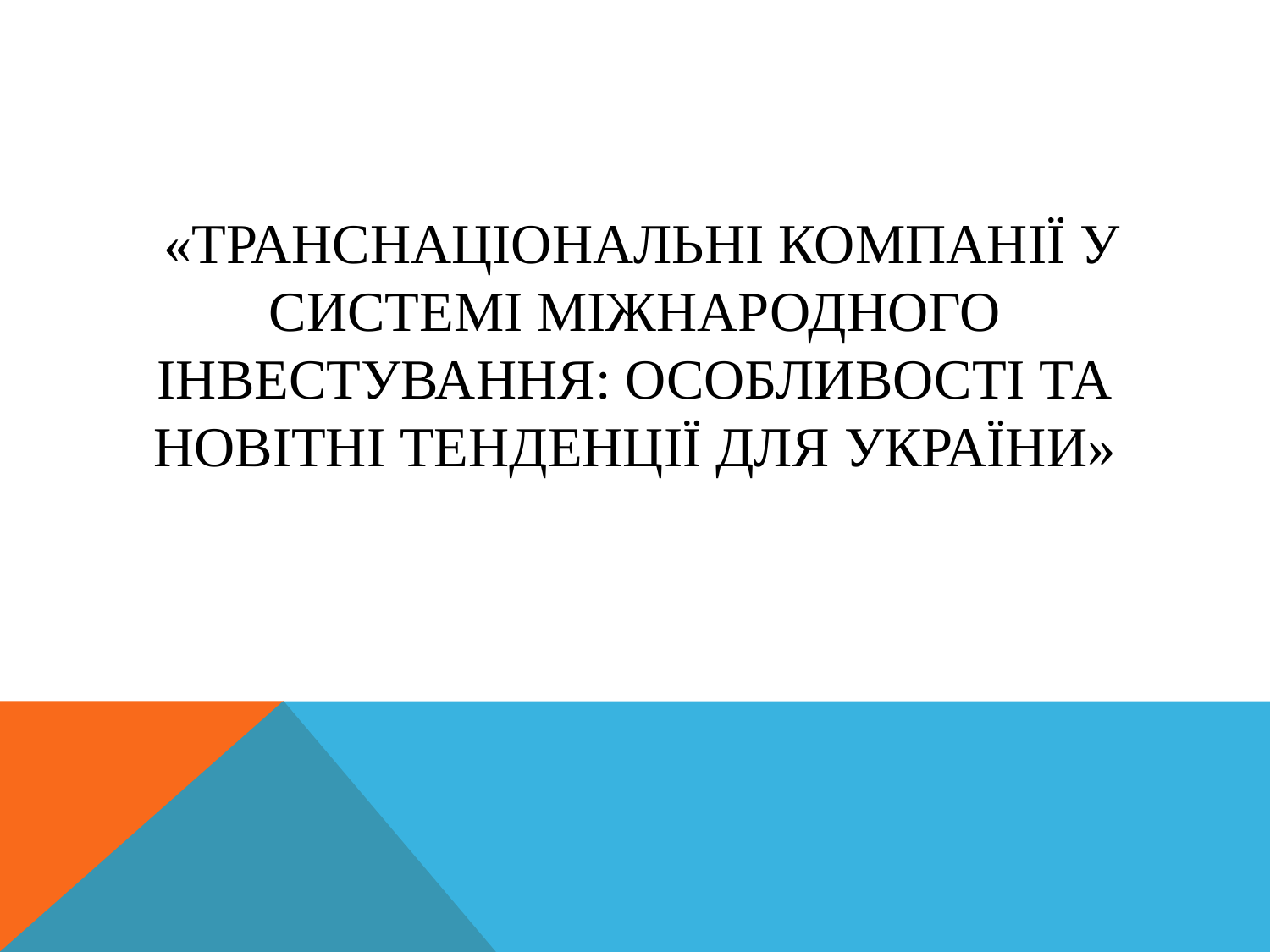

# «Транснаціональні компанії у системі міжнародного інвестування: особливості та новітні тенденції для України»